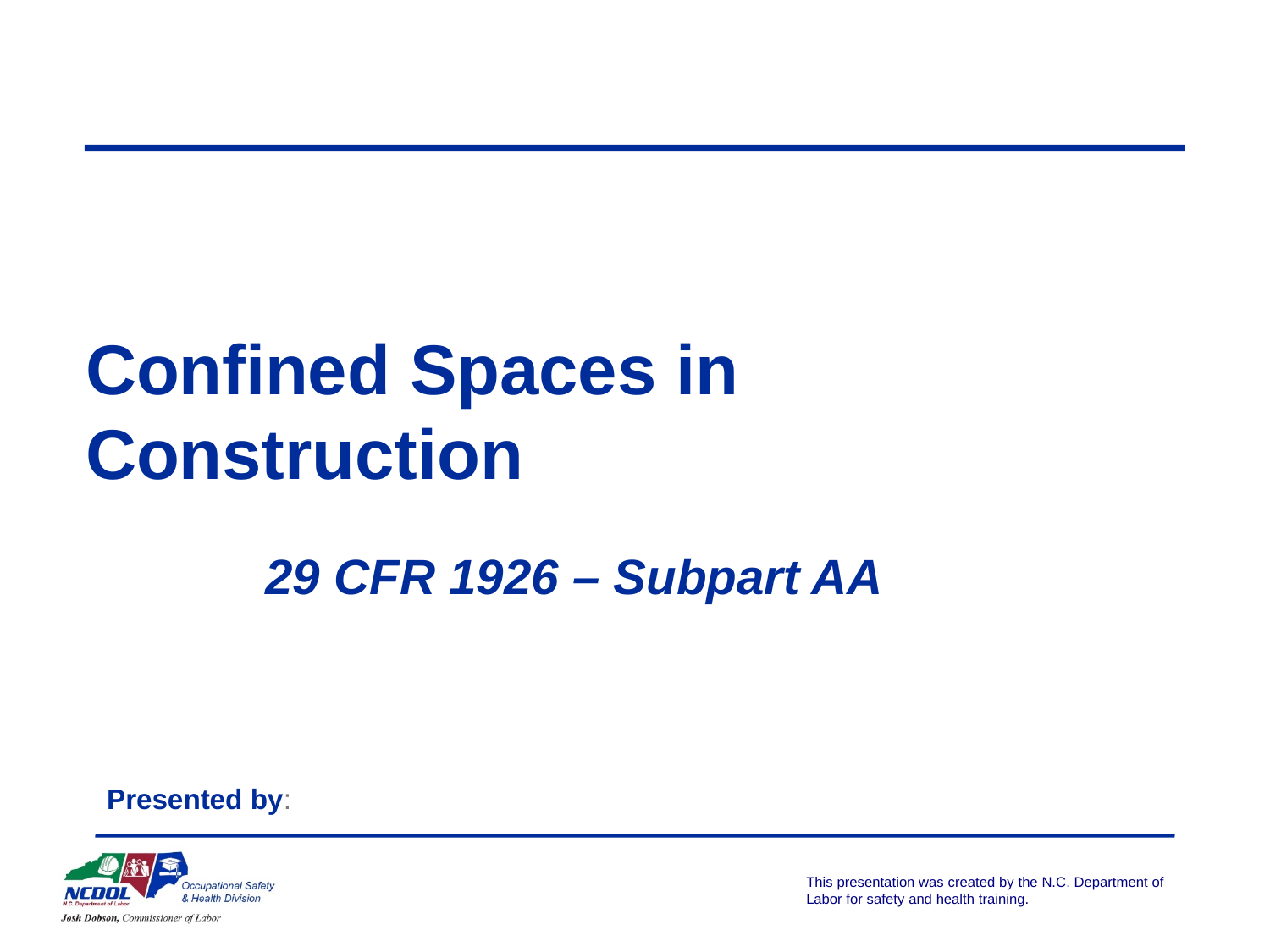

# Confined Spaces in Construction
29 CFR 1926 – Subpart AA
Presented by: